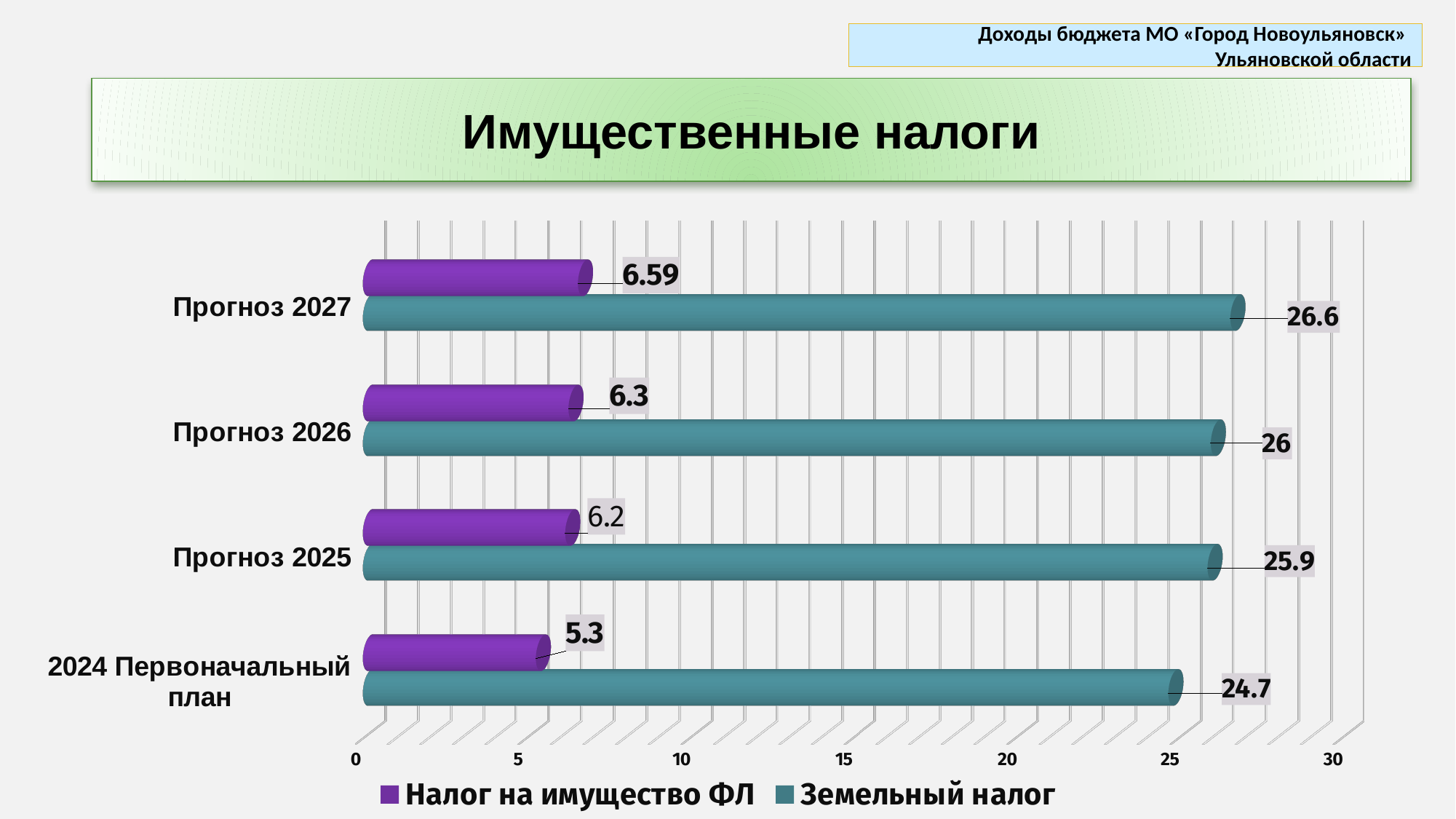

Доходы бюджета МО «Город Новоульяновск»
Ульяновской области
Имущественные налоги

[unsupported chart]